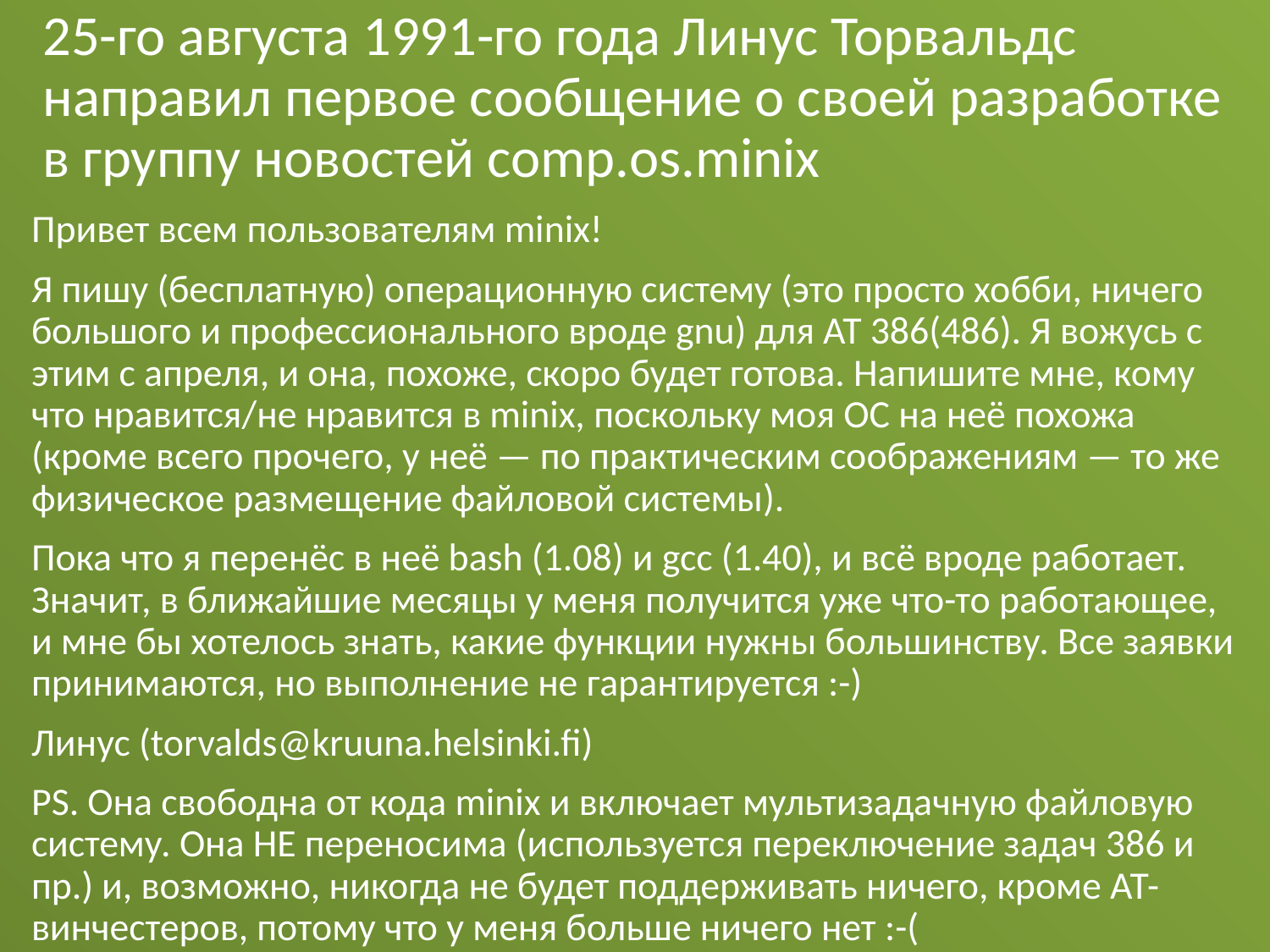

# 25-го августа 1991-го года Линус Торвальдс направил первое сообщение о своей разработке в группу новостей comp.os.minix
Привет всем пользователям minix!
Я пишу (бесплатную) операционную систему (это просто хобби, ничего большого и профессионального вроде gnu) для AT 386(486). Я вожусь с этим с апреля, и она, похоже, скоро будет готова. Напишите мне, кому что нравится/не нравится в minix, поскольку моя ОС на неё похожа (кроме всего прочего, у неё — по практическим соображениям — то же физическое размещение файловой системы).
Пока что я перенёс в неё bash (1.08) и gсс (1.40), и всё вроде работает. Значит, в ближайшие месяцы у меня получится уже что-то работающее, и мне бы хотелось знать, какие функции нужны большинству. Все заявки принимаются, но выполнение не гарантируется :-)
Линус (torvalds@kruuna.helsinki.fi)
PS. Она свободна от кода minix и включает мультизадачную файловую систему. Она НЕ переносима (используется переключение задач 386 и пр.) и, возможно, никогда не будет поддерживать ничего, кроме АТ-винчестеров, потому что у меня больше ничего нет :-(